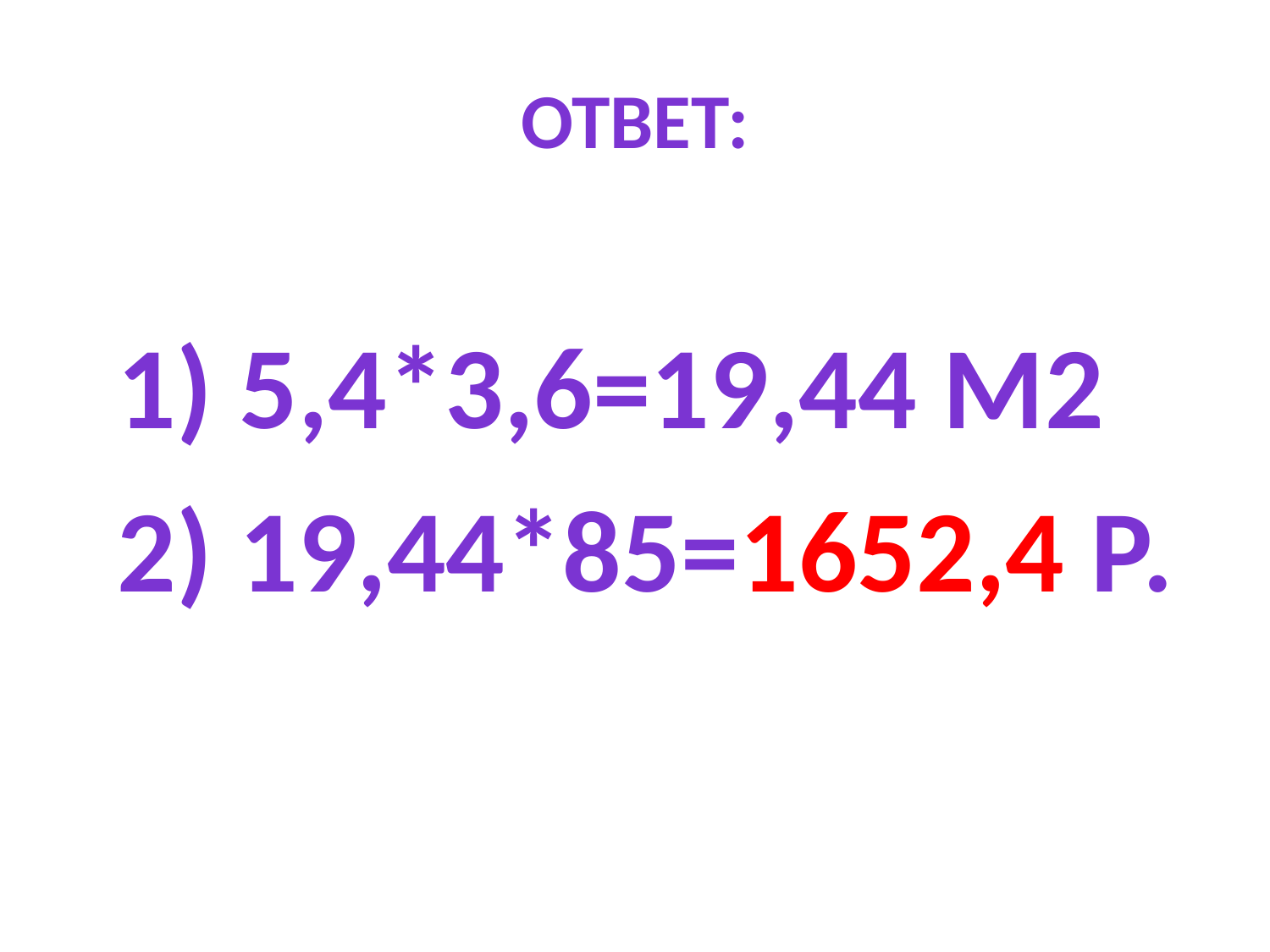

# Ответ:
1) 5,4*3,6=19,44 м2
2) 19,44*85=1652,4 р.